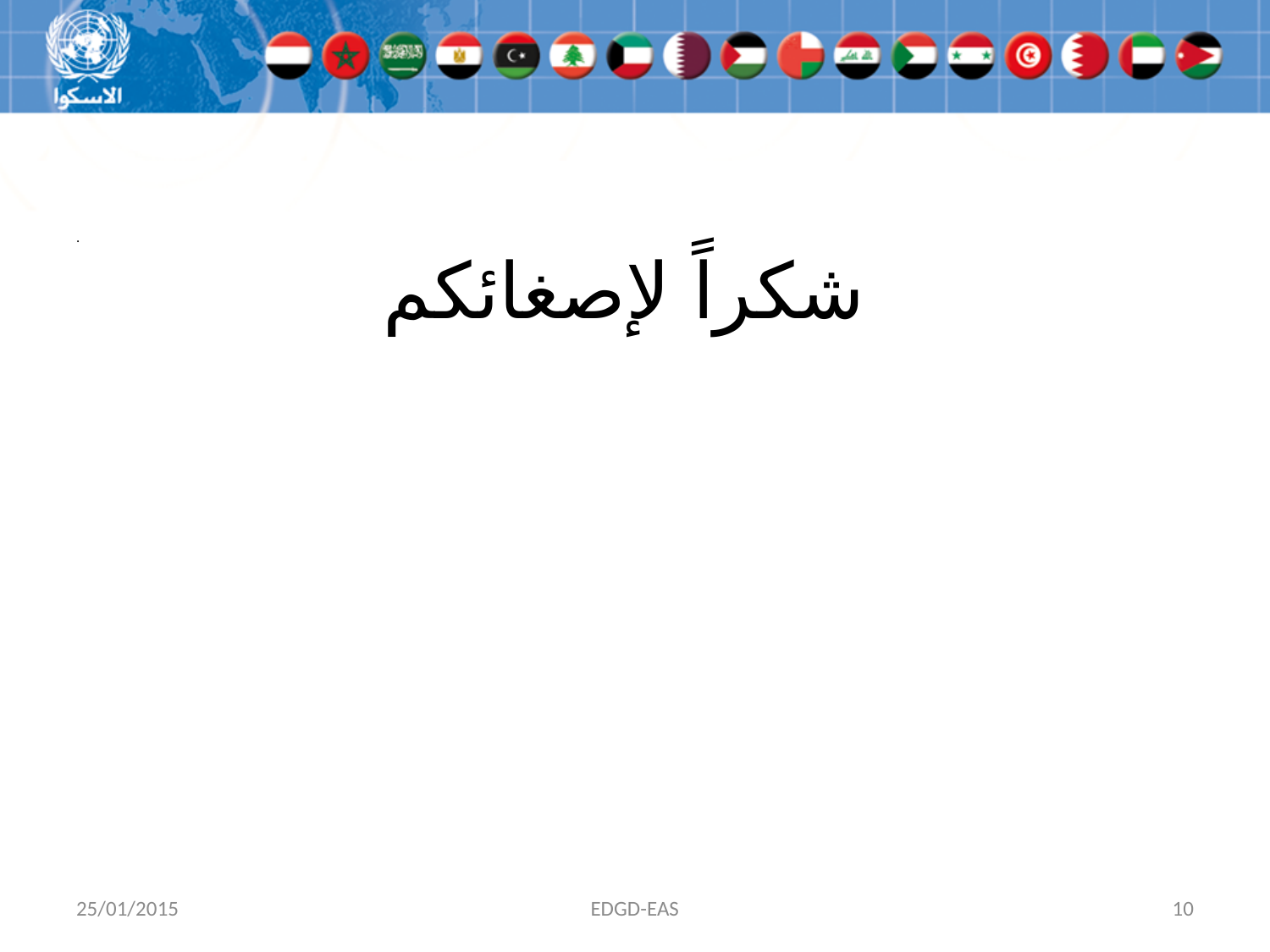

# شكراً لإصغائكم
.
25/01/2015
EDGD-EAS
10